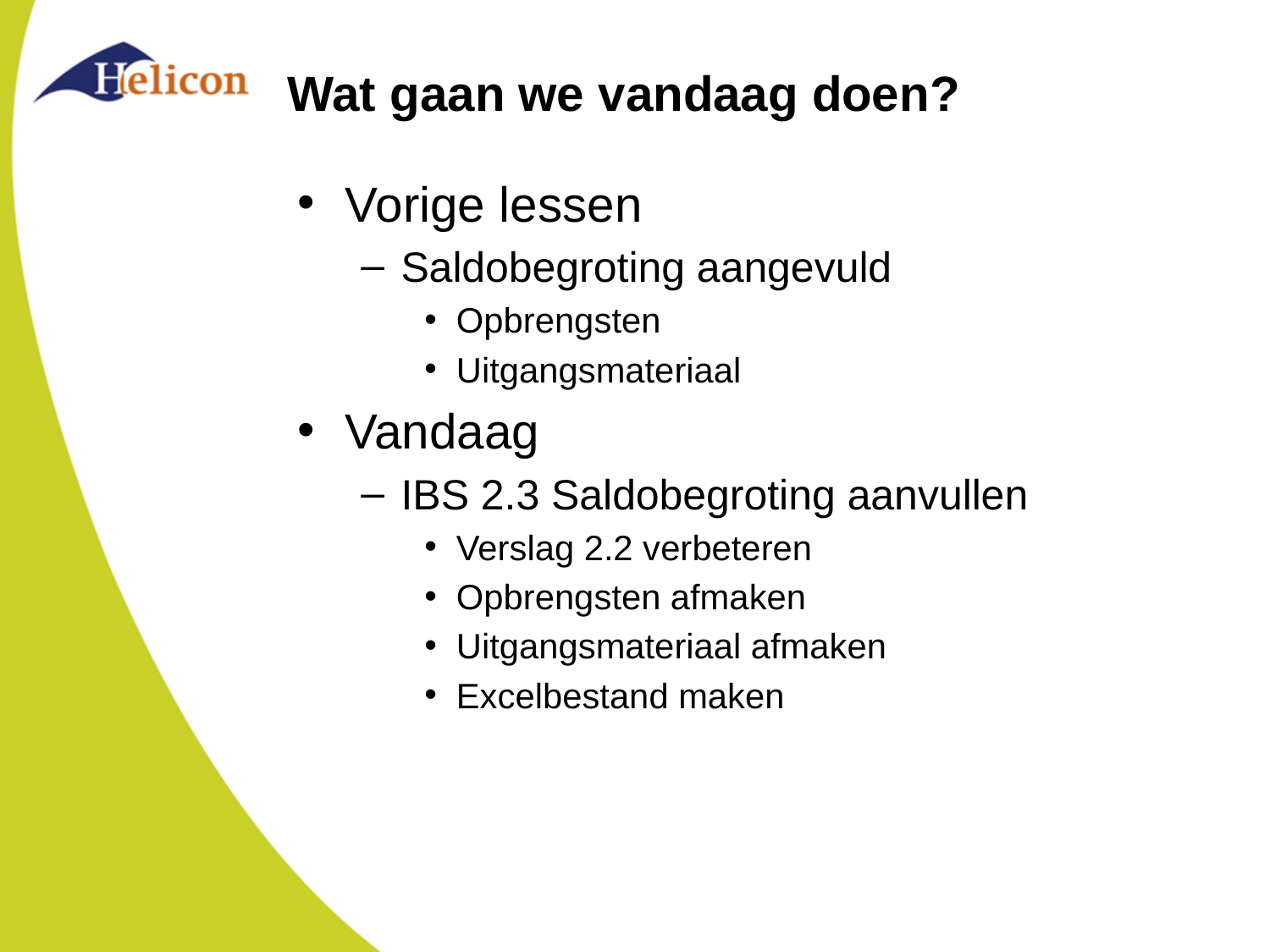

# Wat gaan we vandaag doen?
Vorige lessen
Saldobegroting aangevuld
Opbrengsten
Uitgangsmateriaal
Vandaag
IBS 2.3 Saldobegroting aanvullen
Verslag 2.2 verbeteren
Opbrengsten afmaken
Uitgangsmateriaal afmaken
Excelbestand maken